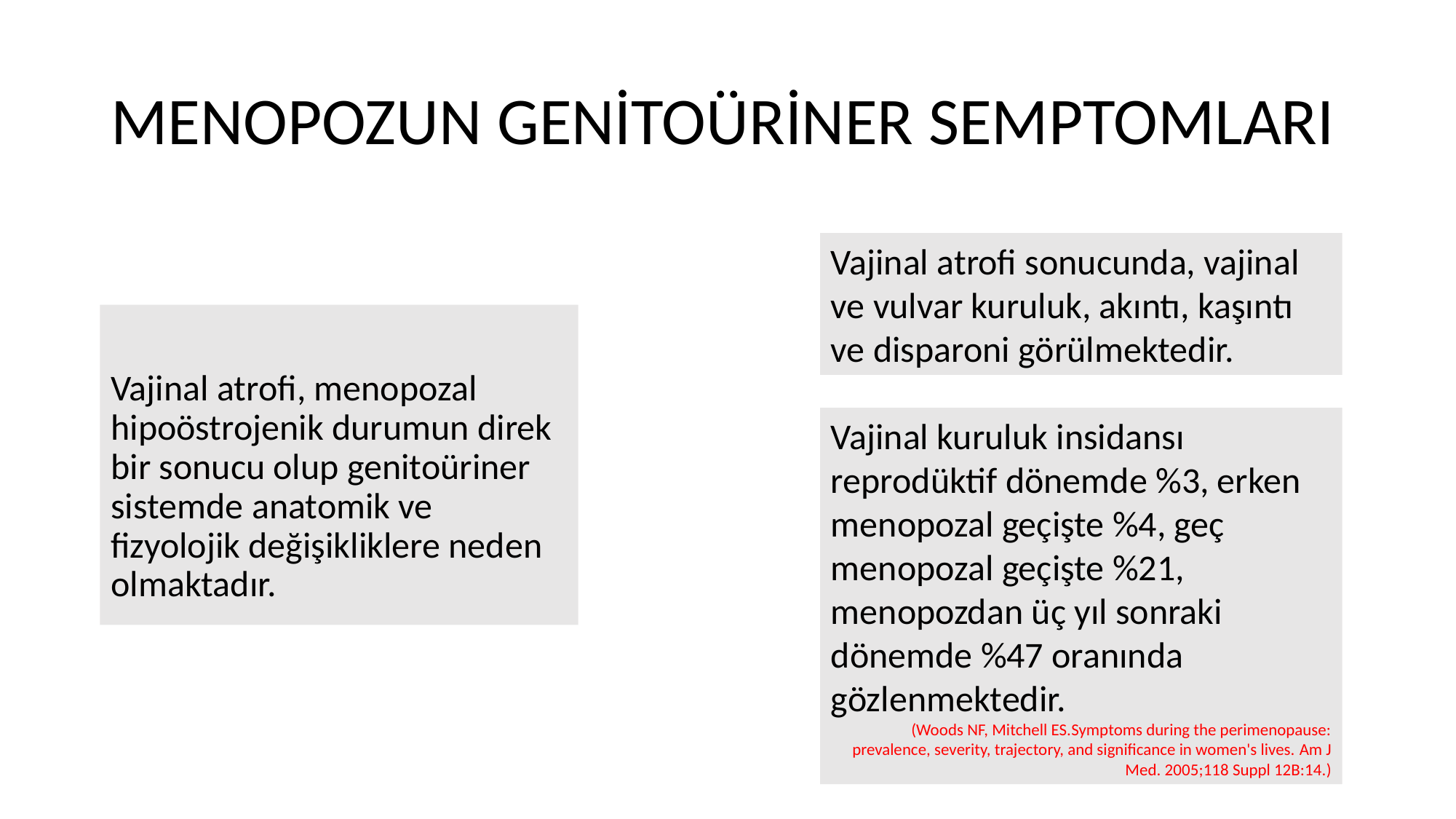

# MENOPOZUN GENİTOÜRİNER SEMPTOMLARI
Vajinal atrofi sonucunda, vajinal ve vulvar kuruluk, akıntı, kaşıntı ve disparoni görülmektedir.

Vajinal atrofi, menopozal hipoöstrojenik durumun direk bir sonucu olup genitoüriner sistemde anatomik ve fizyolojik değişikliklere neden olmaktadır.

Vajinal kuruluk insidansı reprodüktif dönemde %3, erken menopozal geçişte %4, geç menopozal geçişte %21, menopozdan üç yıl sonraki dönemde %47 oranında gözlenmektedir.
(Woods NF, Mitchell ES.Symptoms during the perimenopause: prevalence, severity, trajectory, and significance in women's lives. Am J Med. 2005;118 Suppl 12B:14.)